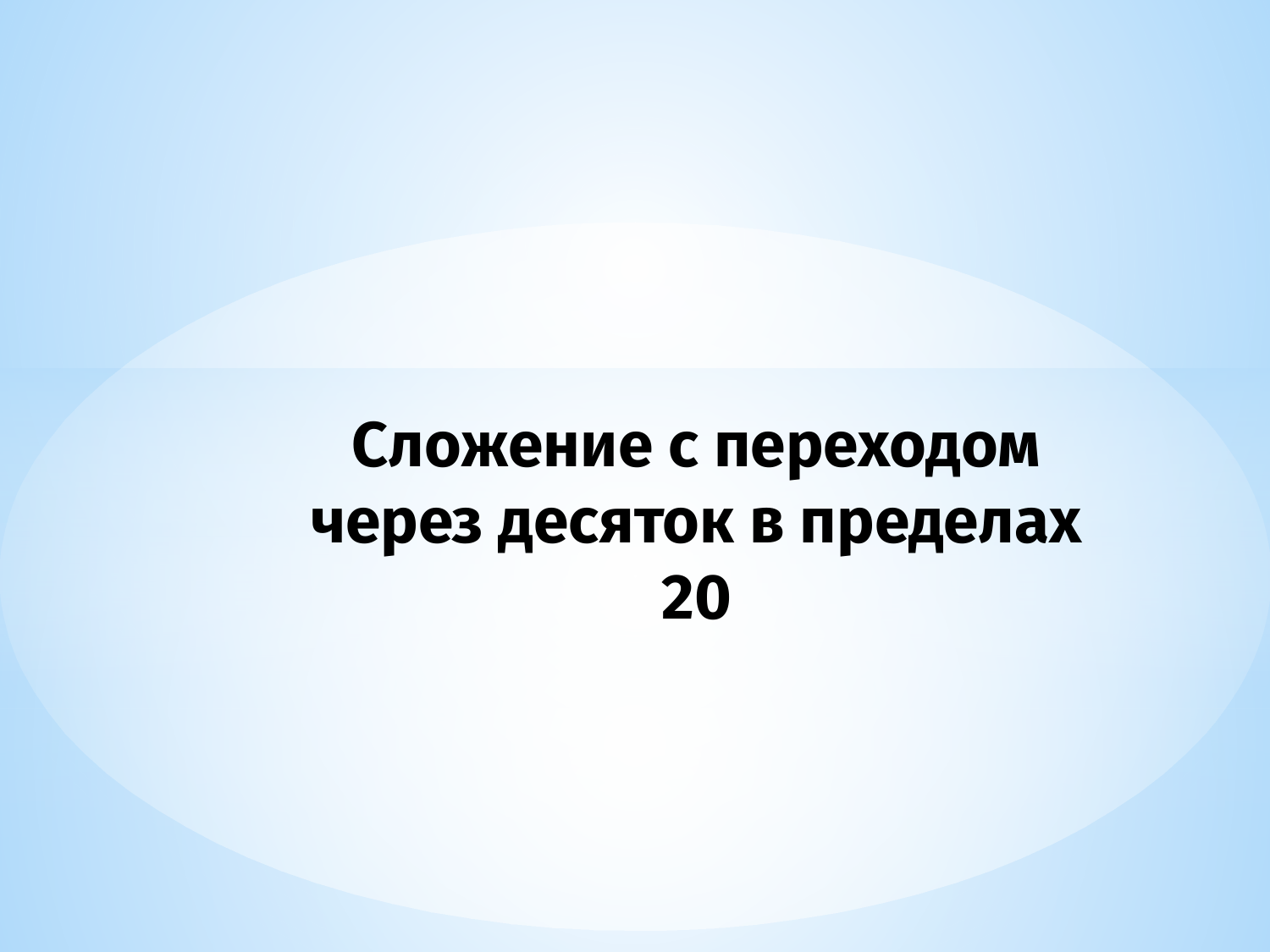

# Сложение с переходом через десяток в пределах 20